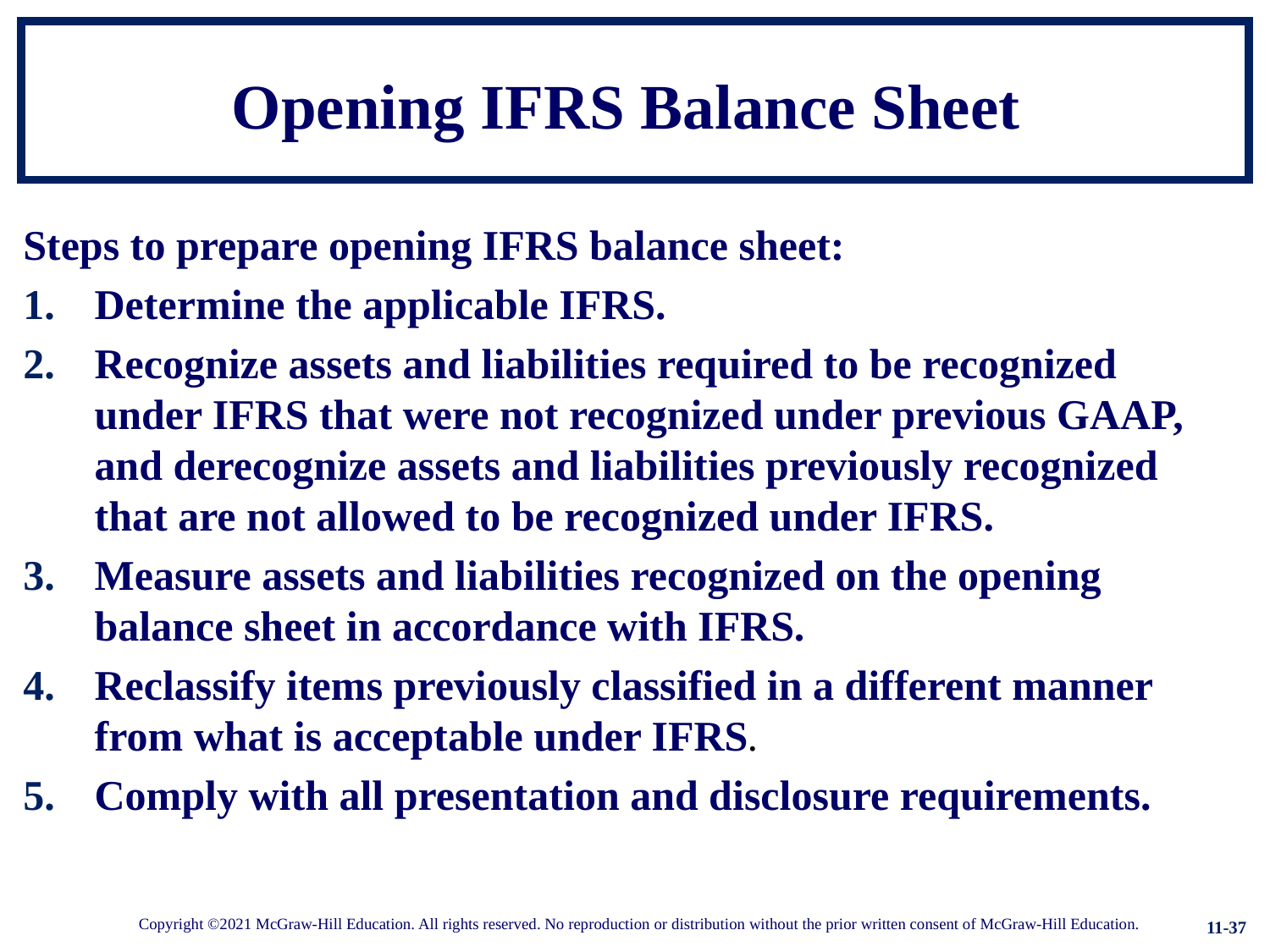

# Opening IFRS Balance Sheet
Steps to prepare opening IFRS balance sheet:
Determine the applicable IFRS.
Recognize assets and liabilities required to be recognized under IFRS that were not recognized under previous GAAP, and derecognize assets and liabilities previously recognized that are not allowed to be recognized under IFRS.
Measure assets and liabilities recognized on the opening balance sheet in accordance with IFRS.
Reclassify items previously classified in a different manner from what is acceptable under IFRS.
Comply with all presentation and disclosure requirements.

11-37
Copyright ©2021 McGraw-Hill Education. All rights reserved. No reproduction or distribution without the prior written consent of McGraw-Hill Education.